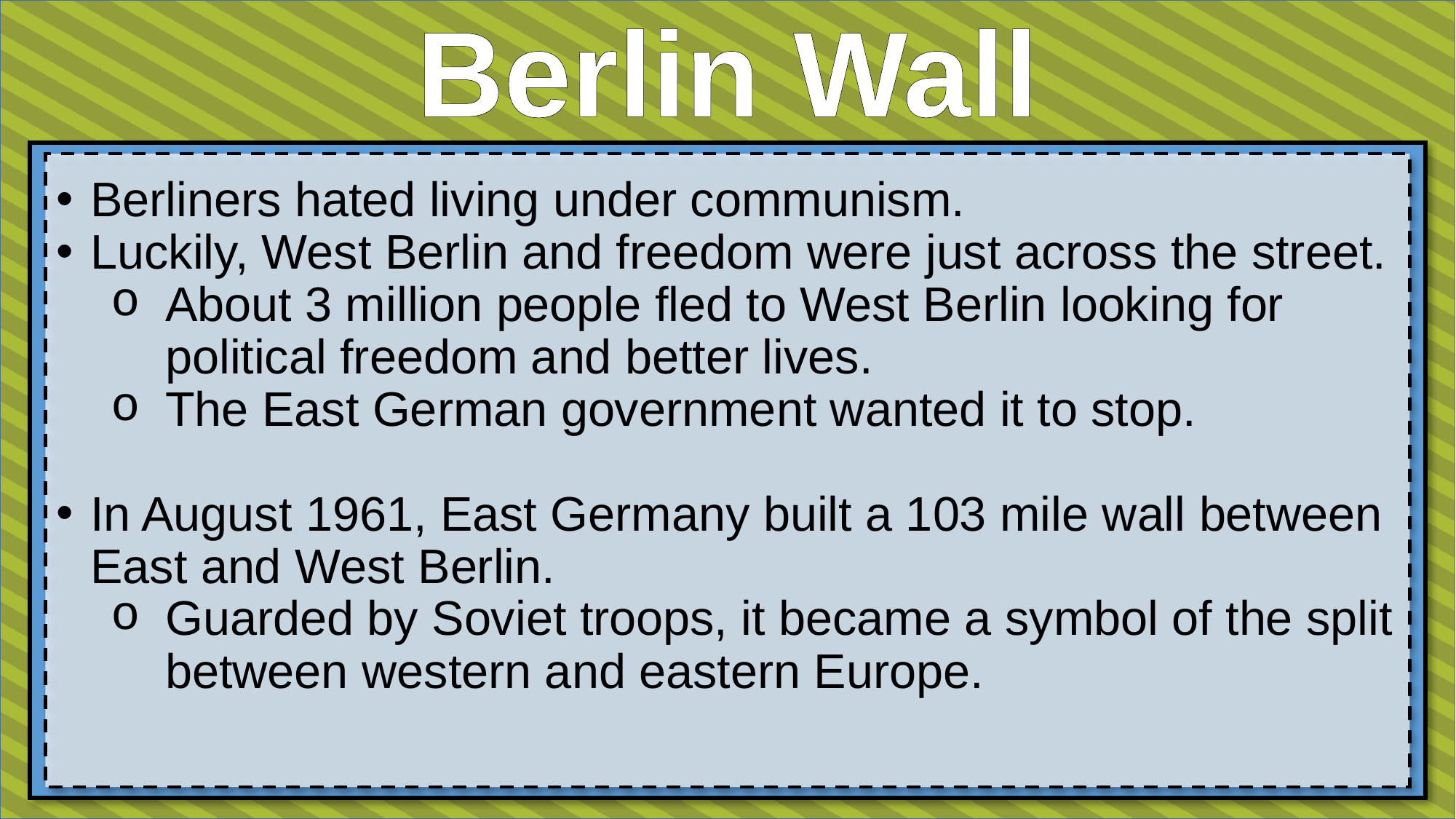

Berlin Wall

Berliners hated living under communism.
Luckily, West Berlin and freedom were just across the street.
About 3 million people fled to West Berlin looking for political freedom and better lives.
The East German government wanted it to stop.

In August 1961, East Germany built a 103 mile wall between East and West Berlin.
Guarded by Soviet troops, it became a symbol of the split between western and eastern Europe.